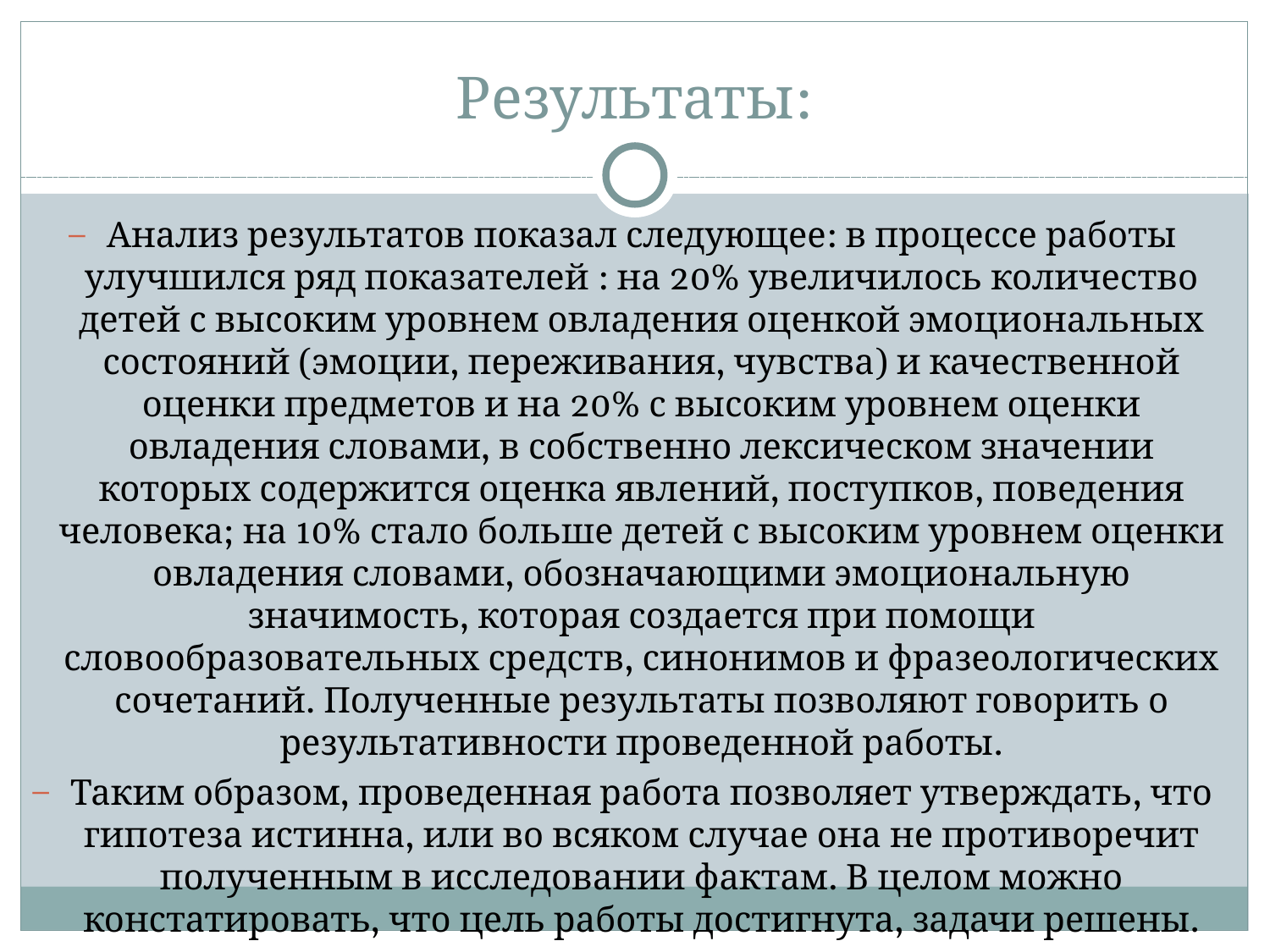

Результаты:
Анализ результатов показал следующее: в процессе работы улучшился ряд показателей : на 20% увеличилось количество детей с высоким уровнем овладения оценкой эмоциональных состояний (эмоции, переживания, чувства) и качественной оценки предметов и на 20% с высоким уровнем оценки овладения словами, в собственно лексическом значении которых содержится оценка явлений, поступков, поведения человека; на 10% стало больше детей с высоким уровнем оценки овладения словами, обозначающими эмоциональную значимость, которая создается при помощи словообразовательных средств, синонимов и фразеологических сочетаний. Полученные результаты позволяют говорить о результативности проведенной работы.
Таким образом, проведенная работа позволяет утверждать, что гипотеза истинна, или во всяком случае она не противоречит полученным в исследовании фактам. В целом можно констатировать, что цель работы достигнута, задачи решены.